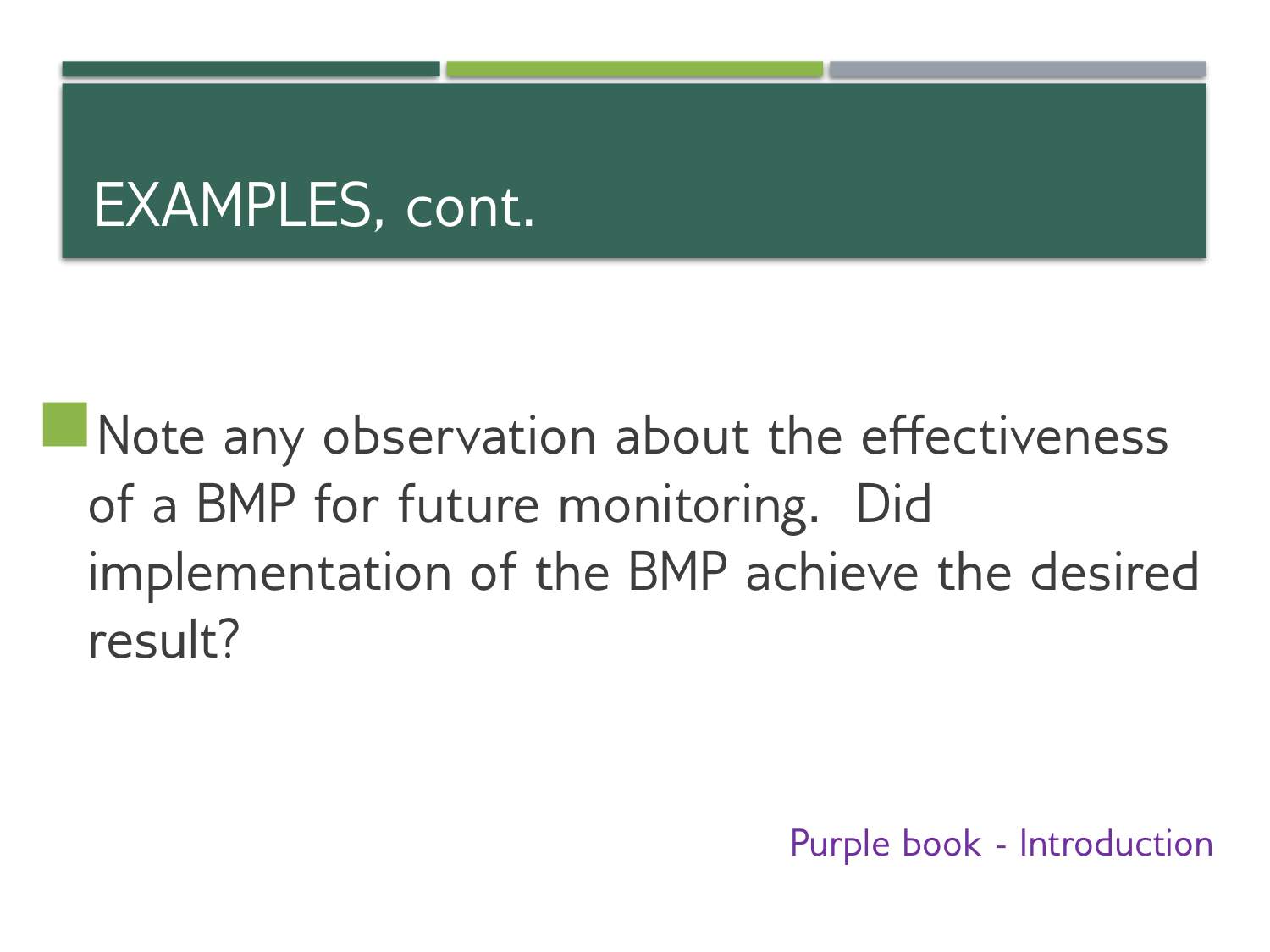

# examples, cont.
Note any observation about the effectiveness of a BMP for future monitoring.  Did implementation of the BMP achieve the desired result?

Purple book - Introduction